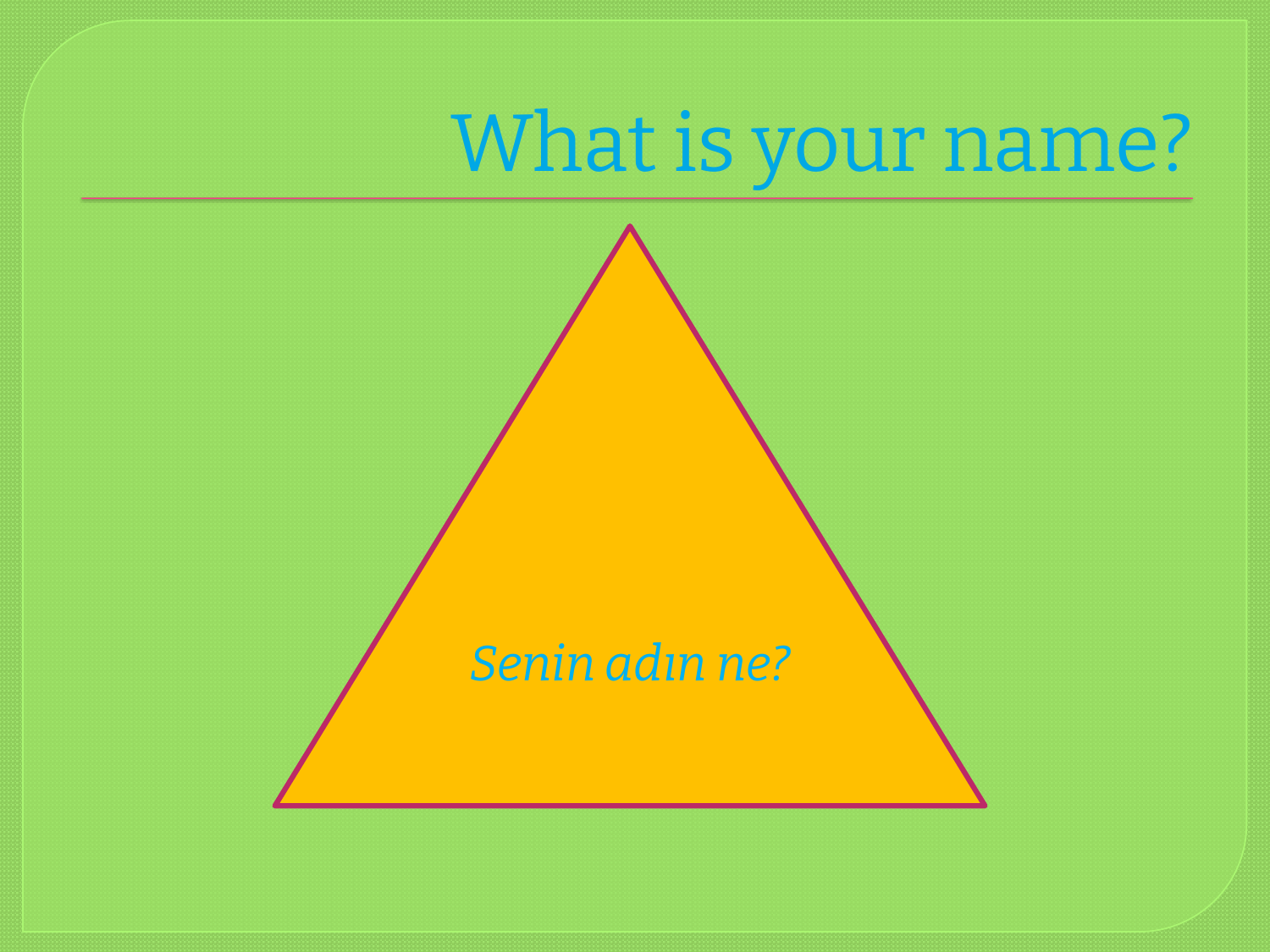

# What is your name?
Senin adın ne?